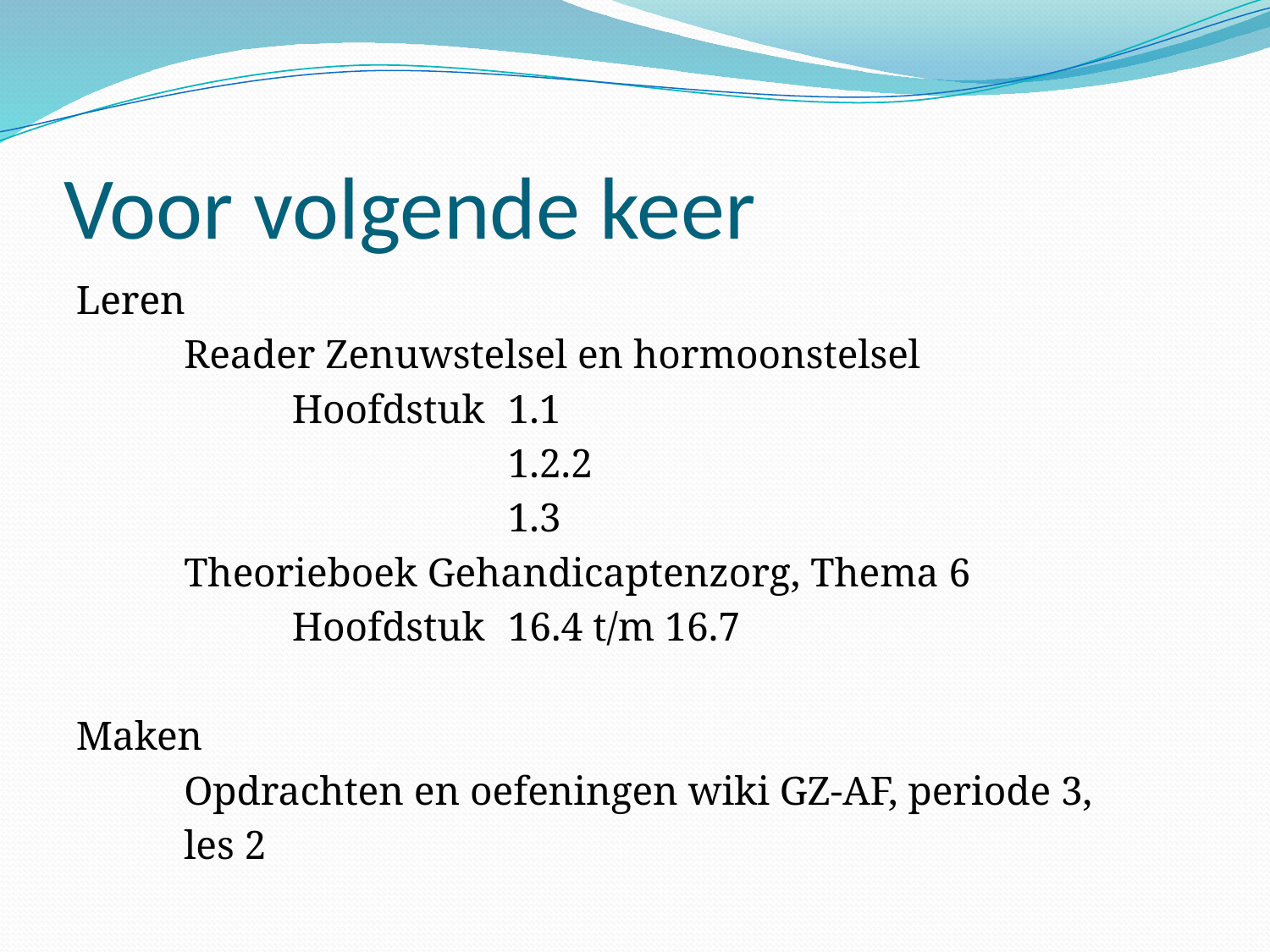

# Voor volgende keer
Leren
	Reader Zenuwstelsel en hormoonstelsel
		Hoofdstuk 	1.1
				1.2.2
				1.3
	Theorieboek Gehandicaptenzorg, Thema 6
		Hoofdstuk 	16.4 t/m 16.7

Maken
	Opdrachten en oefeningen wiki GZ-AF, periode 3,
	les 2